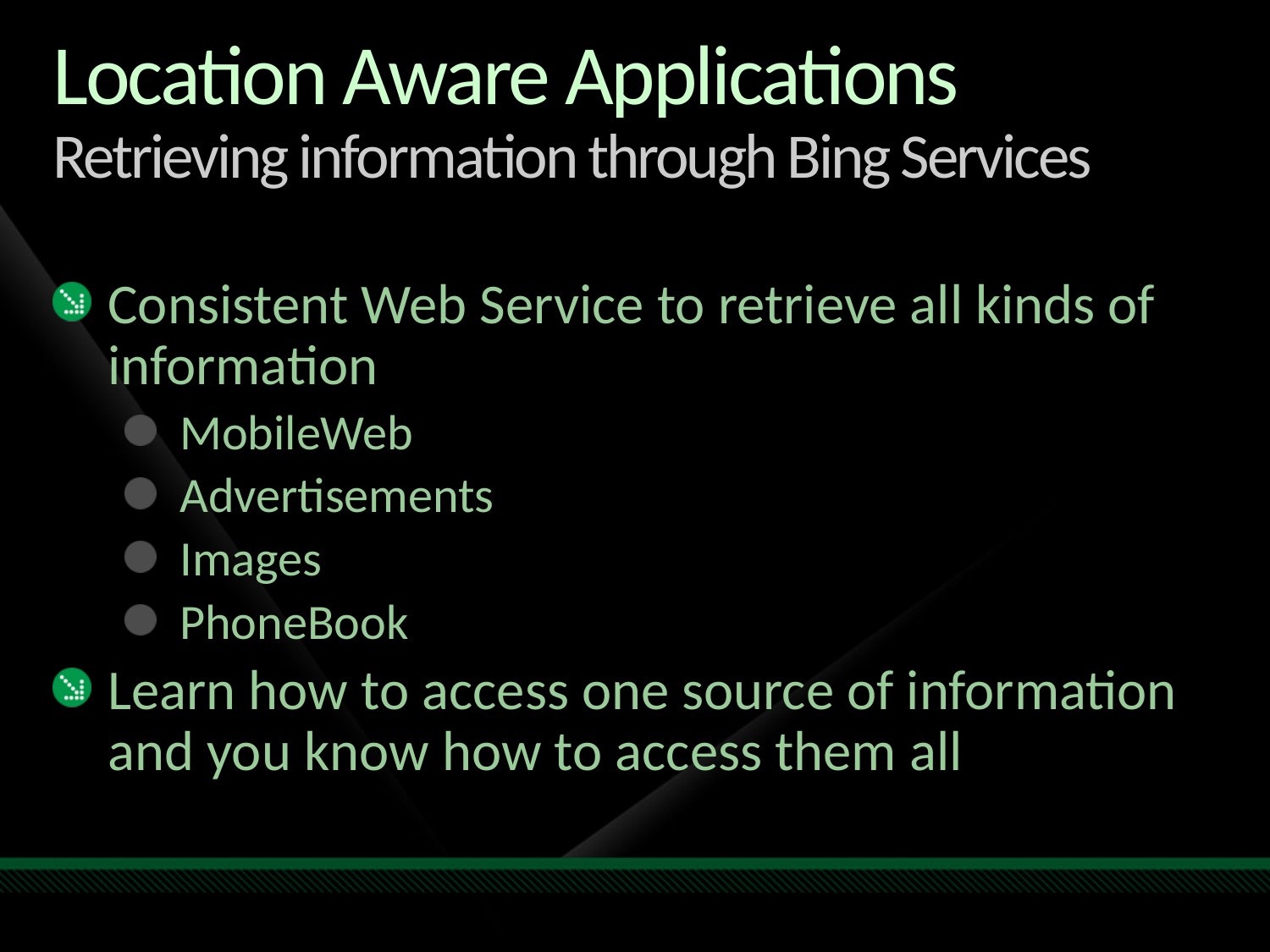

# Location Aware Applications Retrieving information through Bing Services

Consistent Web Service to retrieve all kinds of information
MobileWeb
Advertisements
Images
PhoneBook
Learn how to access one source of information and you know how to access them all